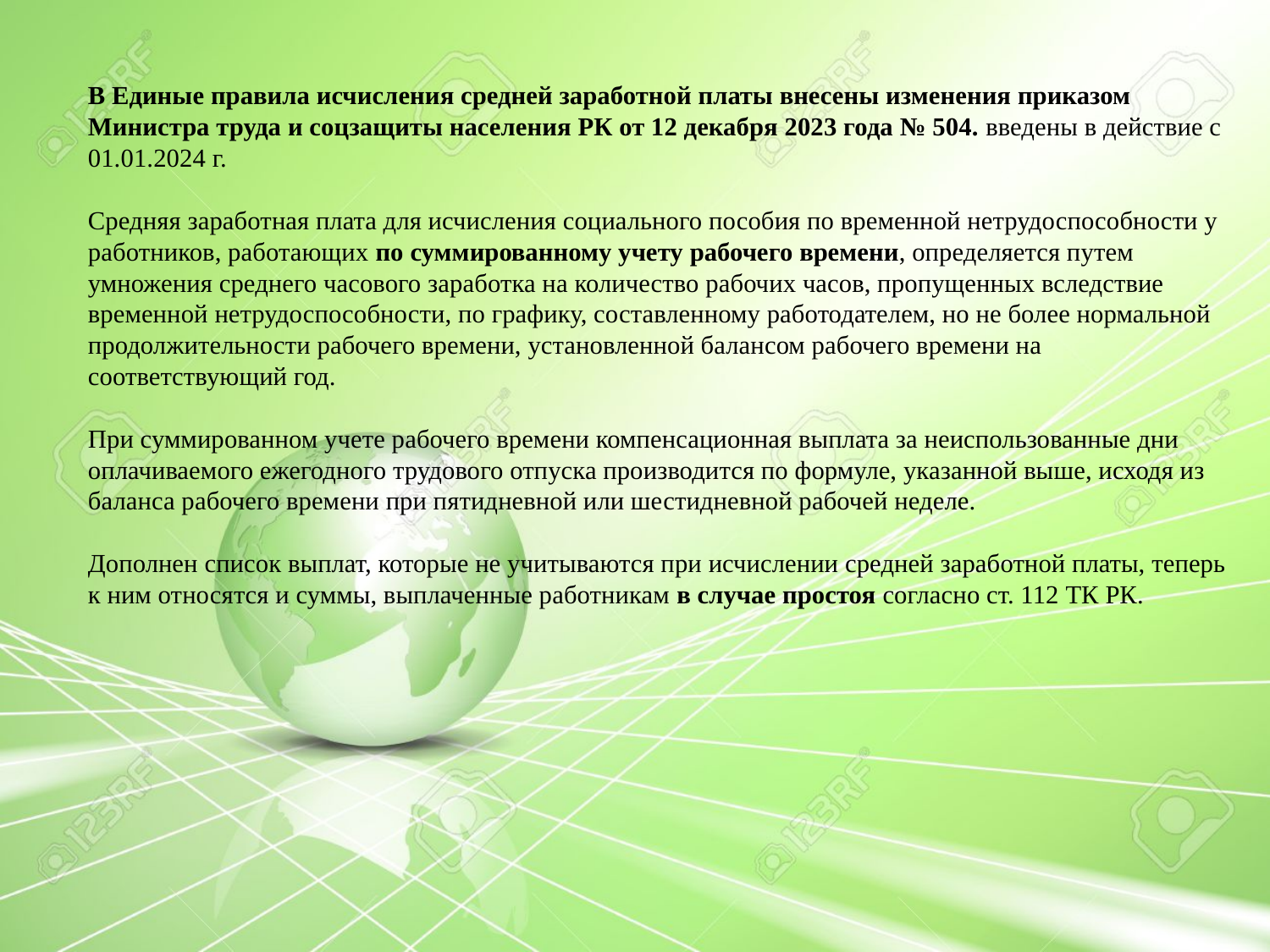

В Единые правила исчисления средней заработной платы внесены изменения приказом Министра труда и соцзащиты населения РК от 12 декабря 2023 года № 504. введены в действие с 01.01.2024 г.
 
Средняя заработная плата для исчисления социального пособия по временной нетрудоспособности у работников, работающих по суммированному учету рабочего времени, определяется путем умножения среднего часового заработка на количество рабочих часов, пропущенных вследствие временной нетрудоспособности, по графику, составленному работодателем, но не более нормальной продолжительности рабочего времени, установленной балансом рабочего времени на соответствующий год.

При суммированном учете рабочего времени компенсационная выплата за неиспользованные дни оплачиваемого ежегодного трудового отпуска производится по формуле, указанной выше, исходя из баланса рабочего времени при пятидневной или шестидневной рабочей неделе.

Дополнен список выплат, которые не учитываются при исчислении средней заработной платы, теперь к ним относятся и суммы, выплаченные работникам в случае простоя согласно ст. 112 ТК РК.